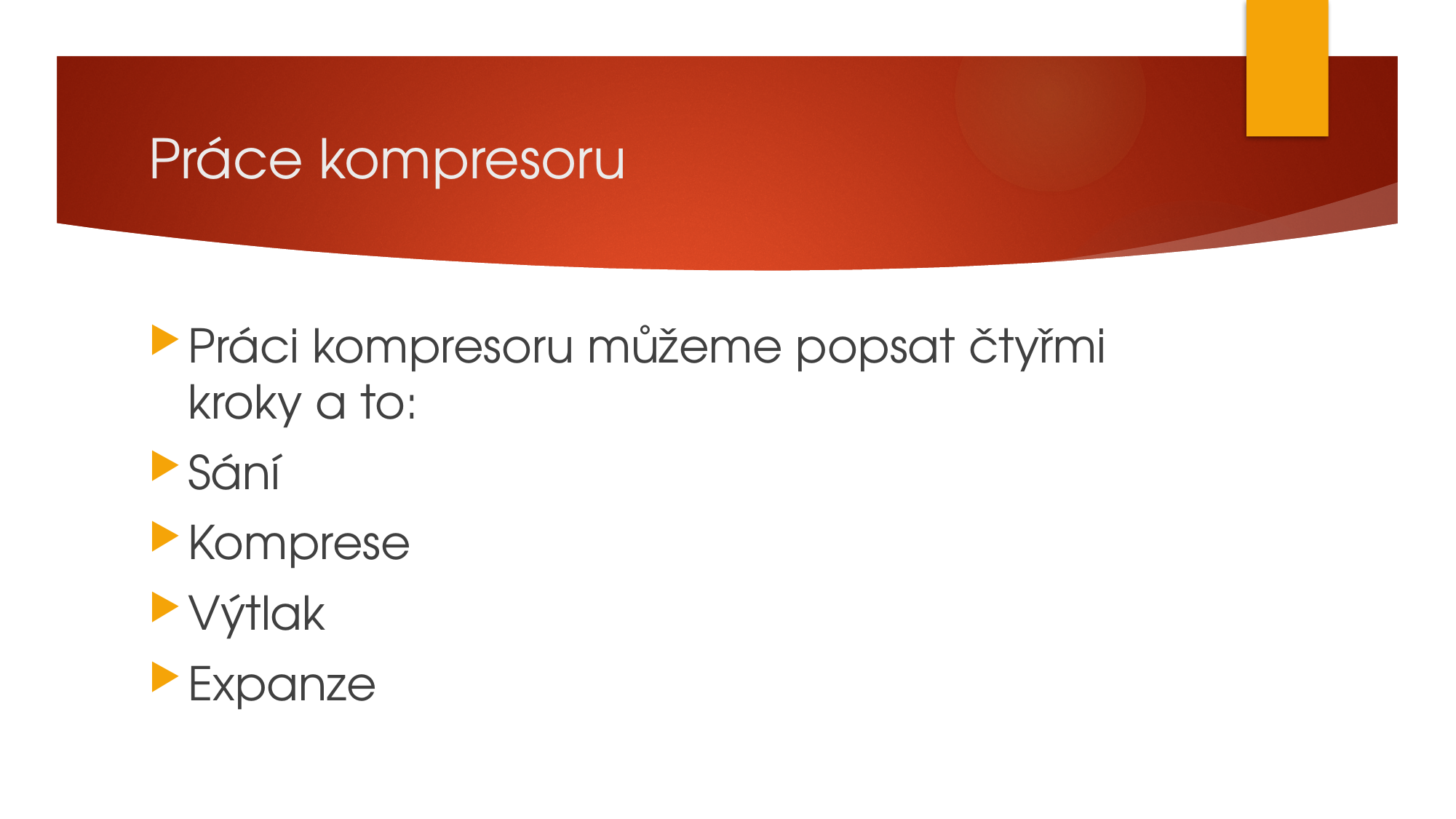

# Práce kompresoru
Práci kompresoru můžeme popsat čtyřmi kroky a to:
Sání
Komprese
Výtlak
Expanze